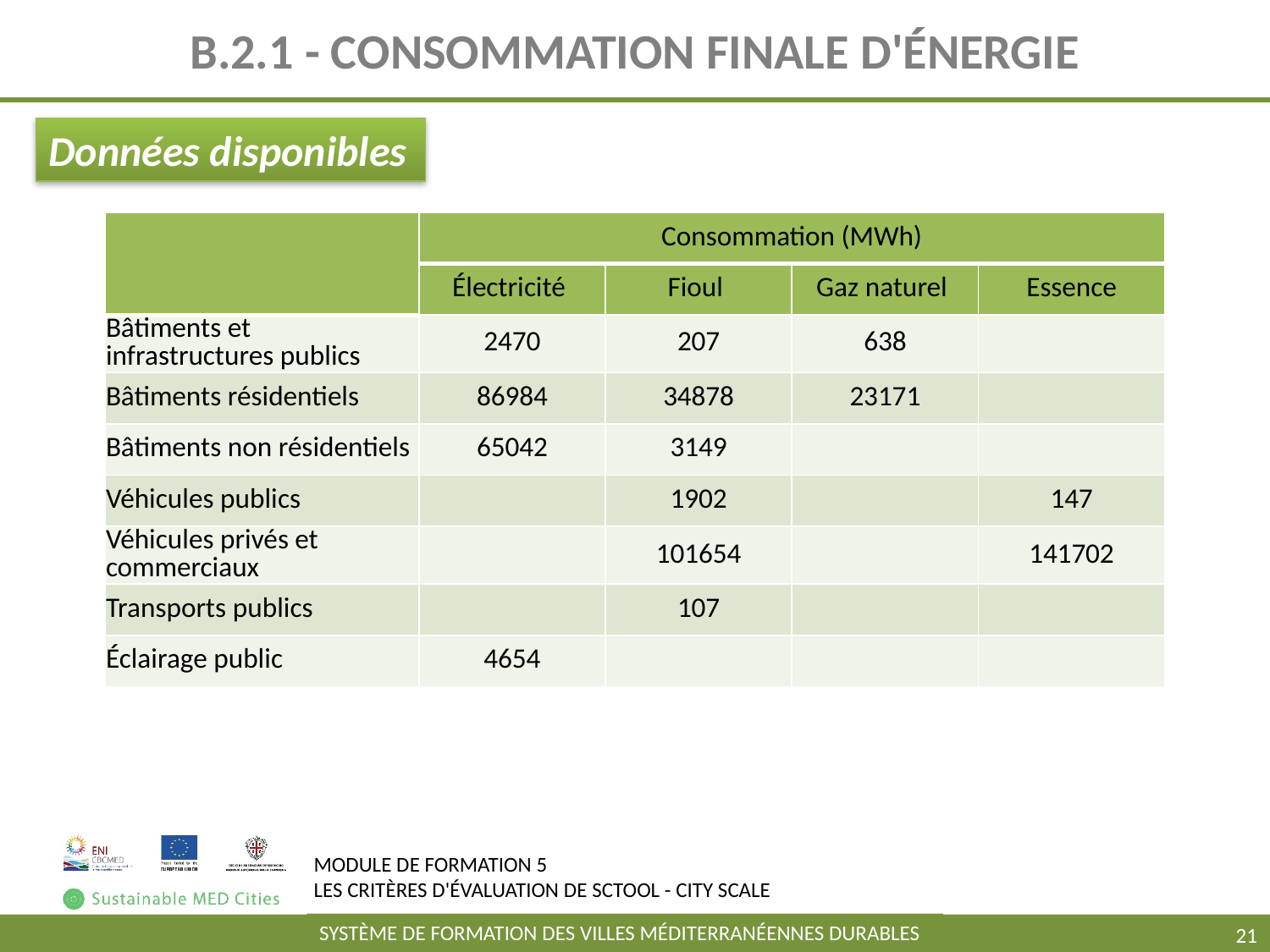

# B.2.1 - CONSOMMATION FINALE D'ÉNERGIE
Données disponibles
|  | Consommation (MWh) |  |  |  |
| --- | --- | --- | --- | --- |
|  | Électricité | Fioul | Gaz naturel | Essence |
| Bâtiments et infrastructures publics | 2470 | 207 | 638 |  |
| Bâtiments résidentiels | 86984 | 34878 | 23171 |  |
| Bâtiments non résidentiels | 65042 | 3149 |  |  |
| Véhicules publics |  | 1902 |  | 147 |
| Véhicules privés et commerciaux |  | 101654 |  | 141702 |
| Transports publics |  | 107 |  |  |
| Éclairage public | 4654 |  |  |  |
21
SYSTÈME DE FORMATION DES VILLES MÉDITERRANÉENNES DURABLES